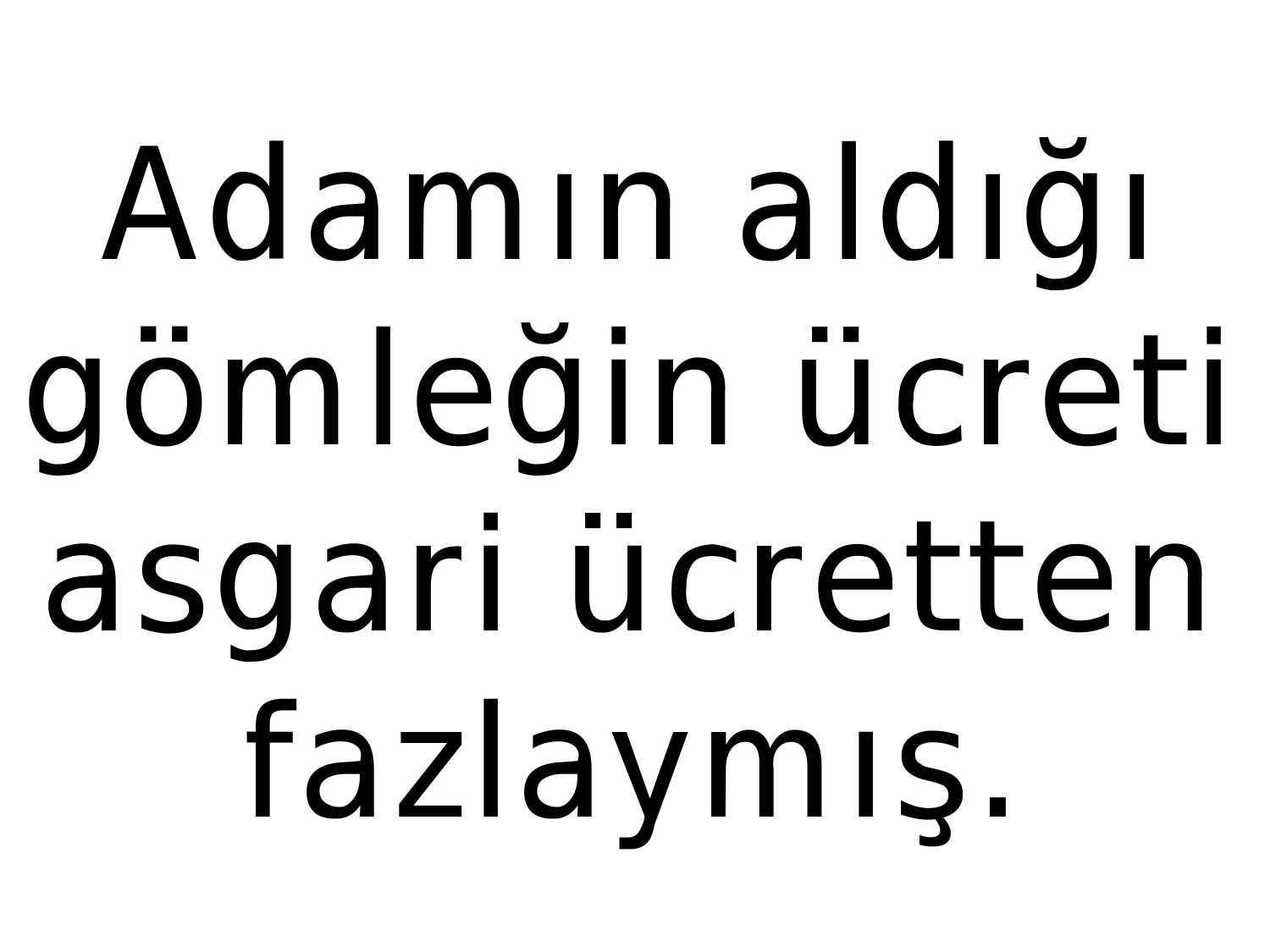

# Adamın aldığı gömleğin ücreti asgari ücretten fazlaymış.